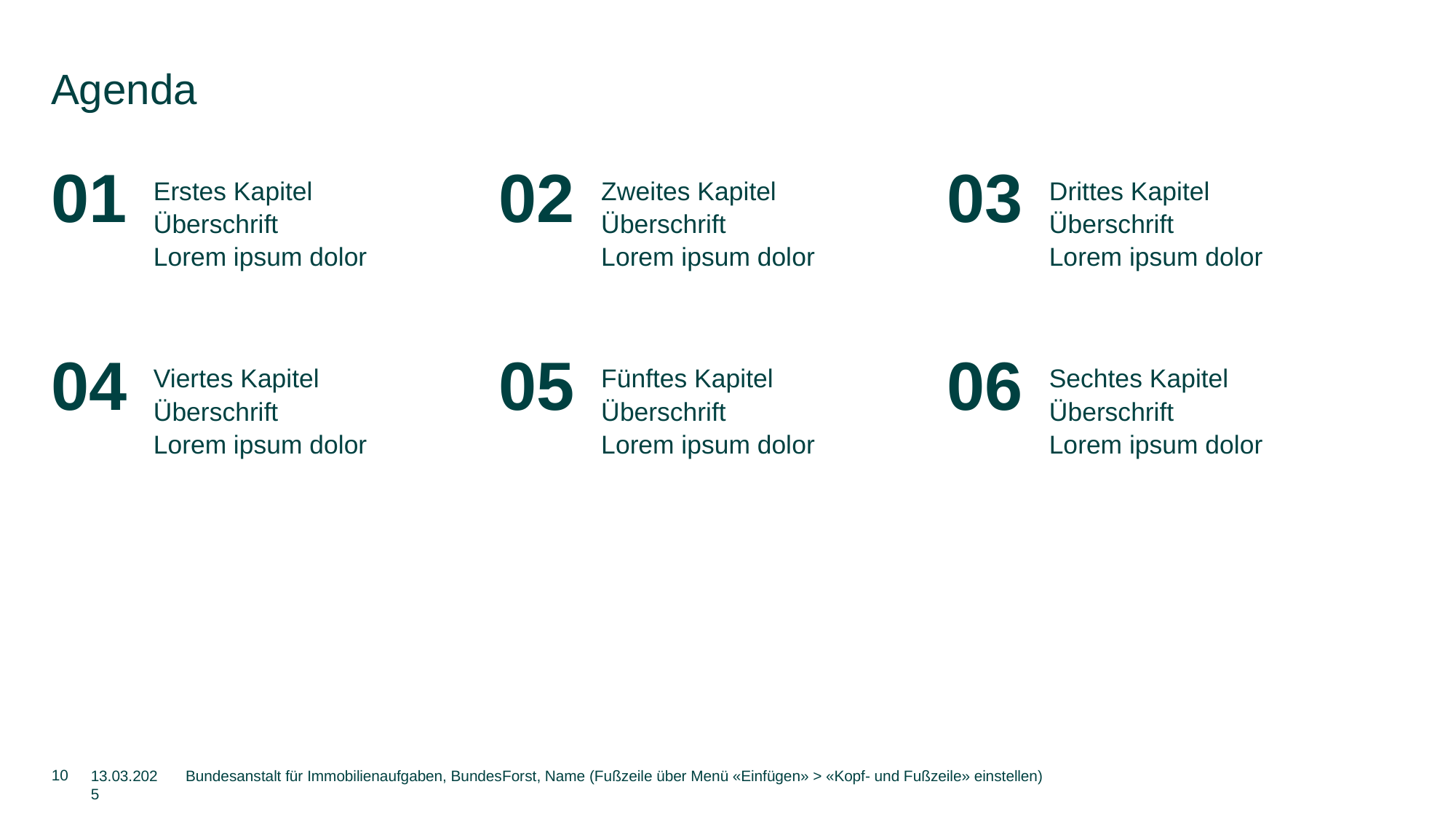

# Agenda
| 01 | Erstes Kapitel Überschrift Lorem ipsum dolor | 02 | Zweites Kapitel Überschrift Lorem ipsum dolor | 03 | Drittes Kapitel Überschrift Lorem ipsum dolor |
| --- | --- | --- | --- | --- | --- |
| 04 | Viertes Kapitel Überschrift Lorem ipsum dolor | 05 | Fünftes Kapitel Überschrift Lorem ipsum dolor | 06 | Sechtes Kapitel Überschrift Lorem ipsum dolor |
10
13.03.2025
Bundesanstalt für Immobilienaufgaben, BundesForst, Name (Fußzeile über Menü «Einfügen» > «Kopf- und Fußzeile» einstellen)